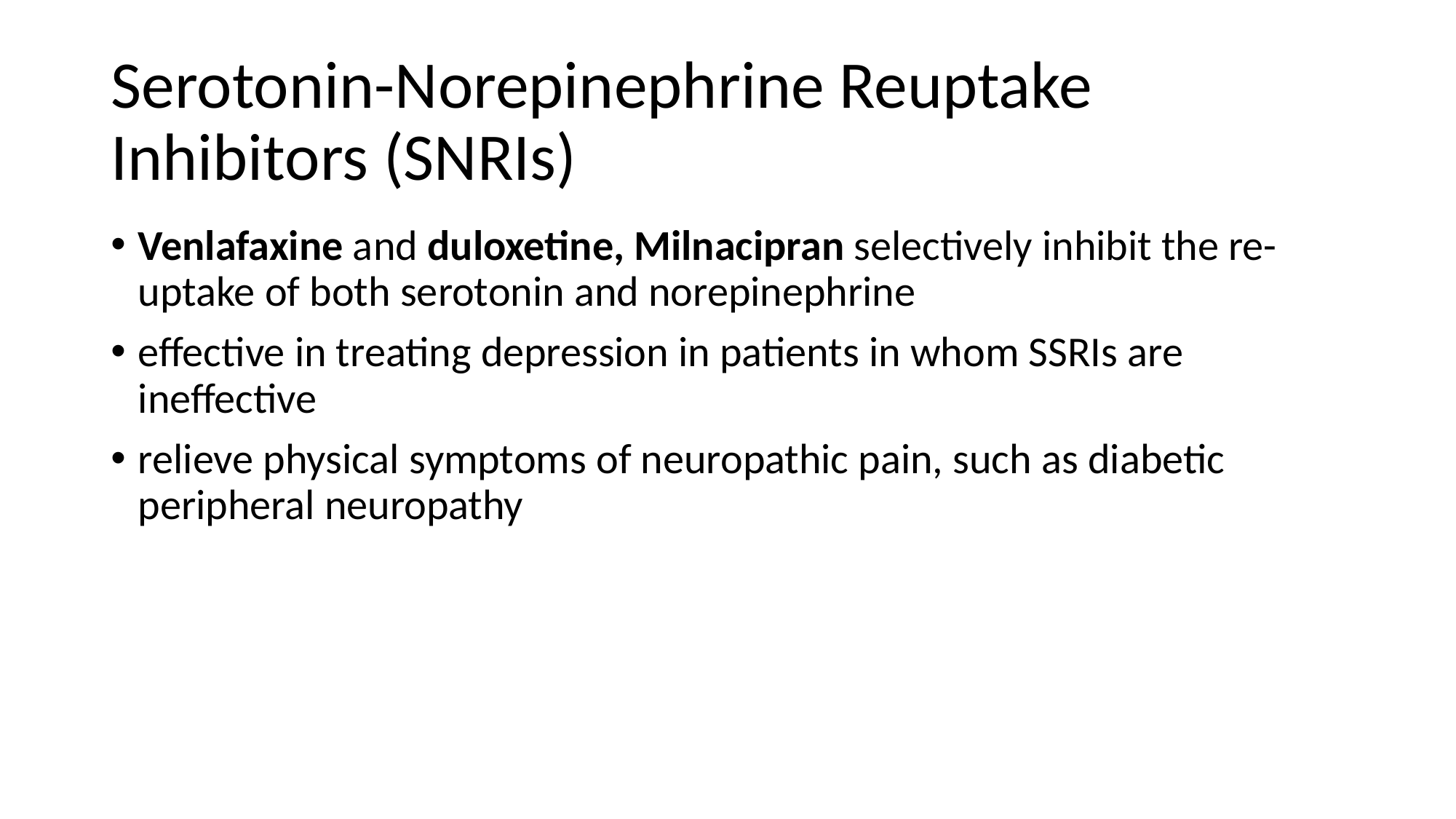

# Serotonin-Norepinephrine Reuptake Inhibitors (SNRIs)
Venlafaxine and duloxetine, Milnacipran selectively inhibit the re-uptake of both serotonin and norepinephrine
effective in treating depression in patients in whom SSRIs are ineffective
relieve physical symptoms of neuropathic pain, such as diabetic peripheral neuropathy